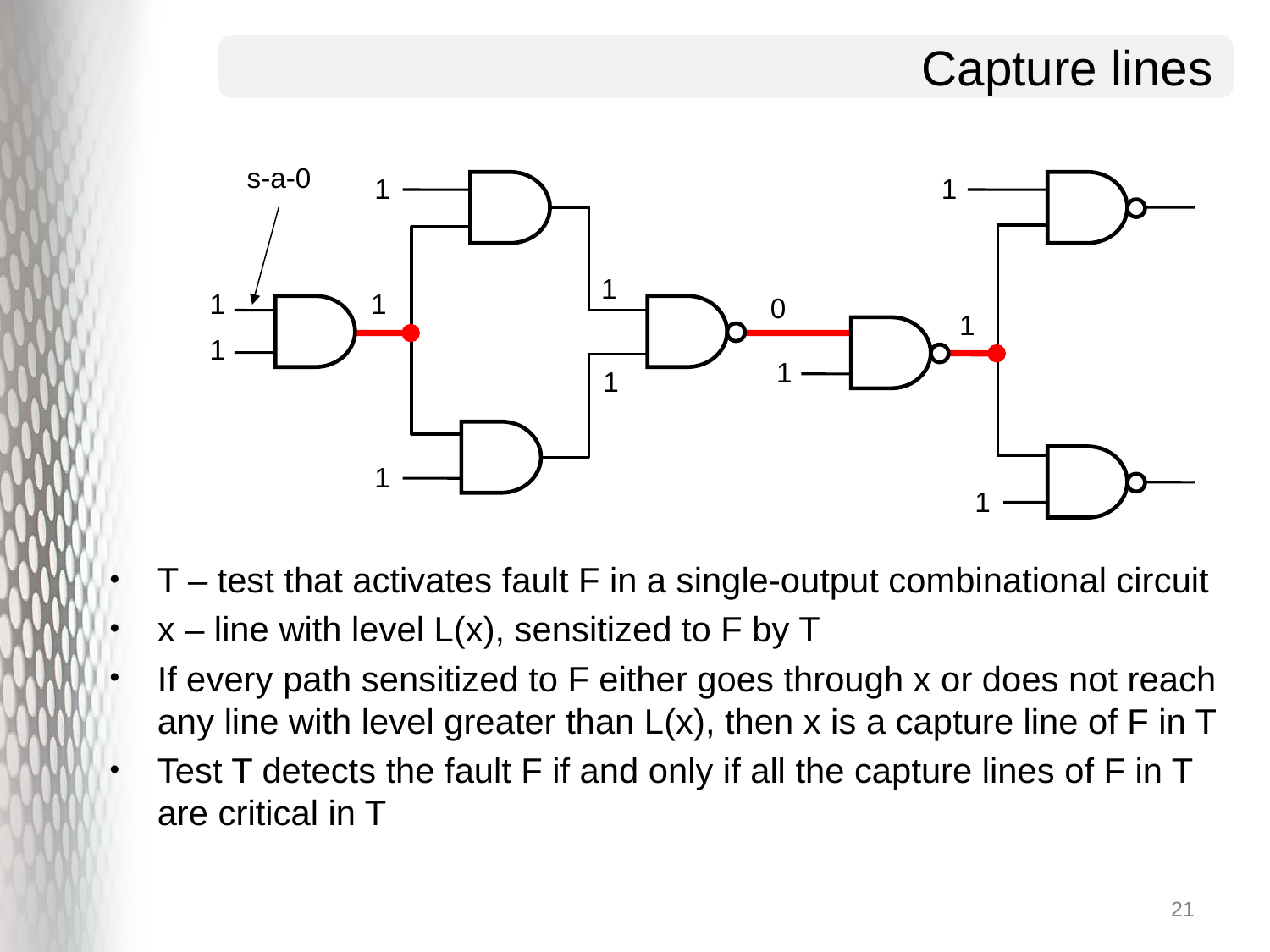

# Capture lines
s-a-0
1
1

1
1
1
0

1

1

1

1

1

1

T – test that activates fault F in a single-output combinational circuit
x – line with level L(x), sensitized to F by T
If every path sensitized to F either goes through x or does not reach any line with level greater than L(x), then x is a capture line of F in T
Test T detects the fault F if and only if all the capture lines of F in T are critical in T